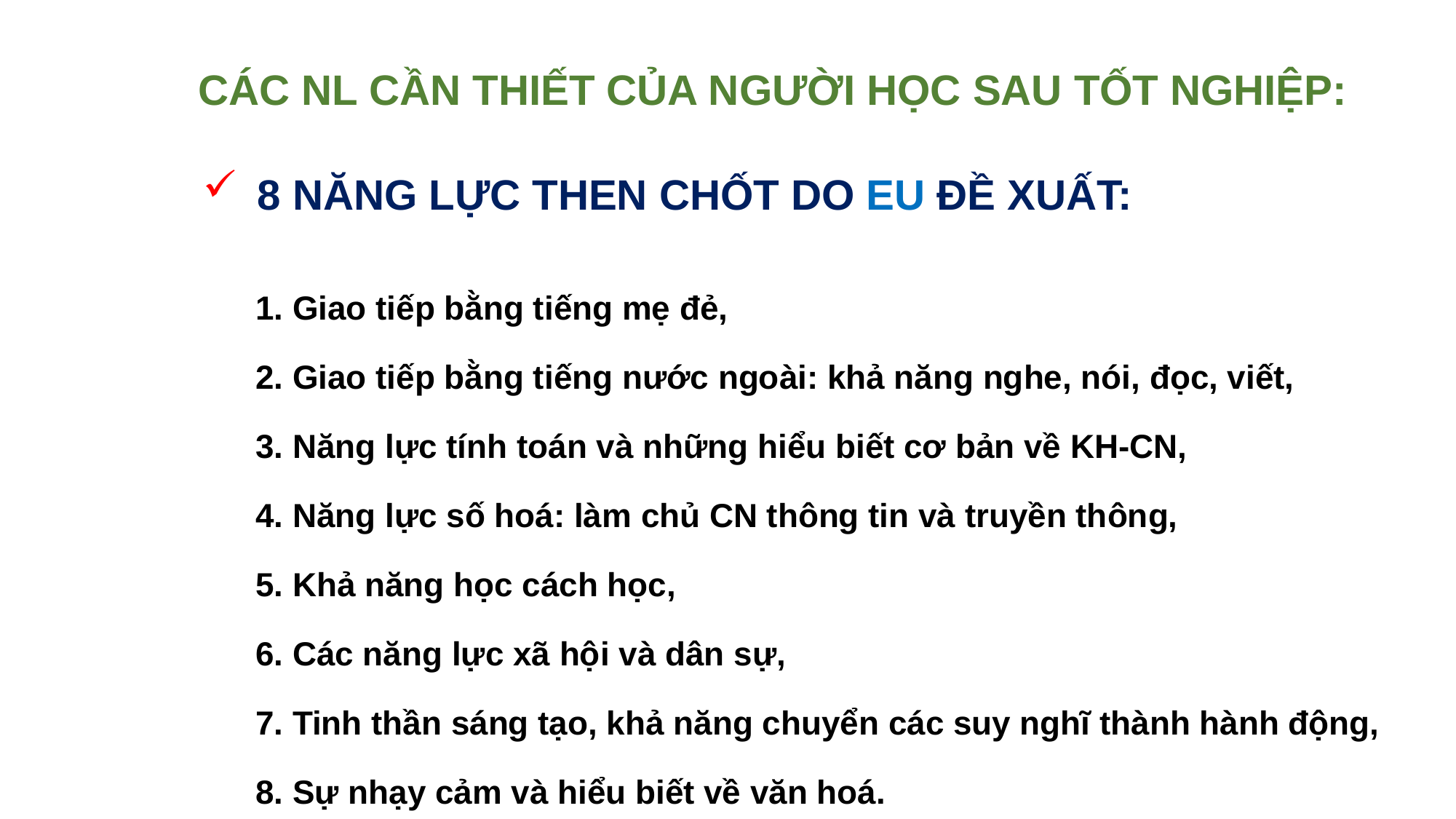

CÁC NL CẦN THIẾT CỦA NGƯỜI HỌC SAU TỐT NGHIỆP:
8 NĂNG LỰC THEN CHỐT DO EU ĐỀ XUẤT:
1. Giao tiếp bằng tiếng mẹ đẻ,
2. Giao tiếp bằng tiếng nước ngoài: khả năng nghe, nói, đọc, viết,
3. Năng lực tính toán và những hiểu biết cơ bản về KH-CN,
4. Năng lực số hoá: làm chủ CN thông tin và truyền thông,
5. Khả năng học cách học,
6. Các năng lực xã hội và dân sự,
7. Tinh thần sáng tạo, khả năng chuyển các suy nghĩ thành hành động,
8. Sự nhạy cảm và hiểu biết về văn hoá.